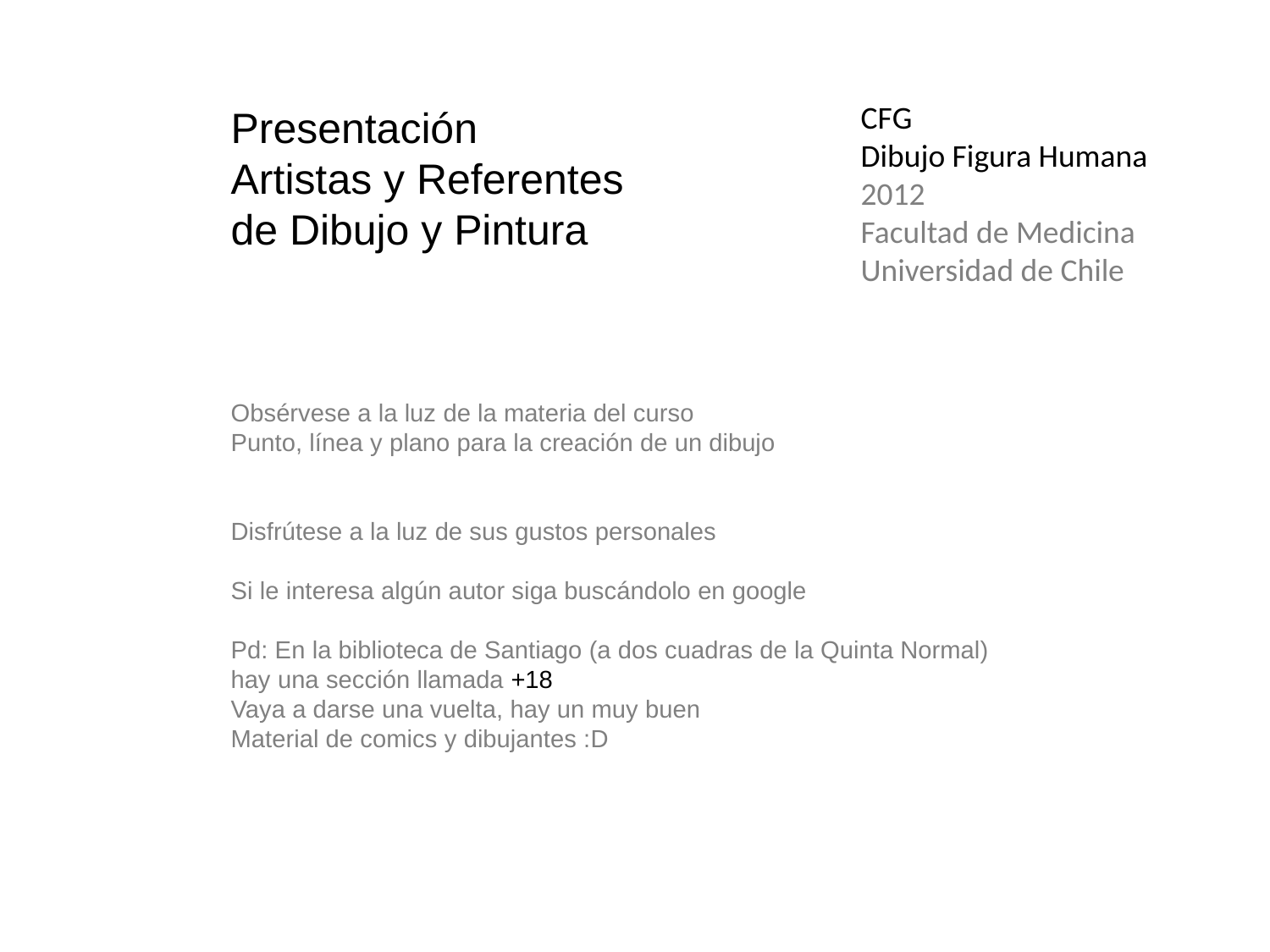

CFG
Dibujo Figura Humana
2012
Facultad de Medicina
Universidad de Chile

Presentación
Artistas y Referentes
de Dibujo y Pintura

Obsérvese a la luz de la materia del curso
Punto, línea y plano para la creación de un dibujo

Disfrútese a la luz de sus gustos personales

Si le interesa algún autor siga buscándolo en google

Pd: En la biblioteca de Santiago (a dos cuadras de la Quinta Normal)
hay una sección llamada +18
Vaya a darse una vuelta, hay un muy buen
Material de comics y dibujantes :D